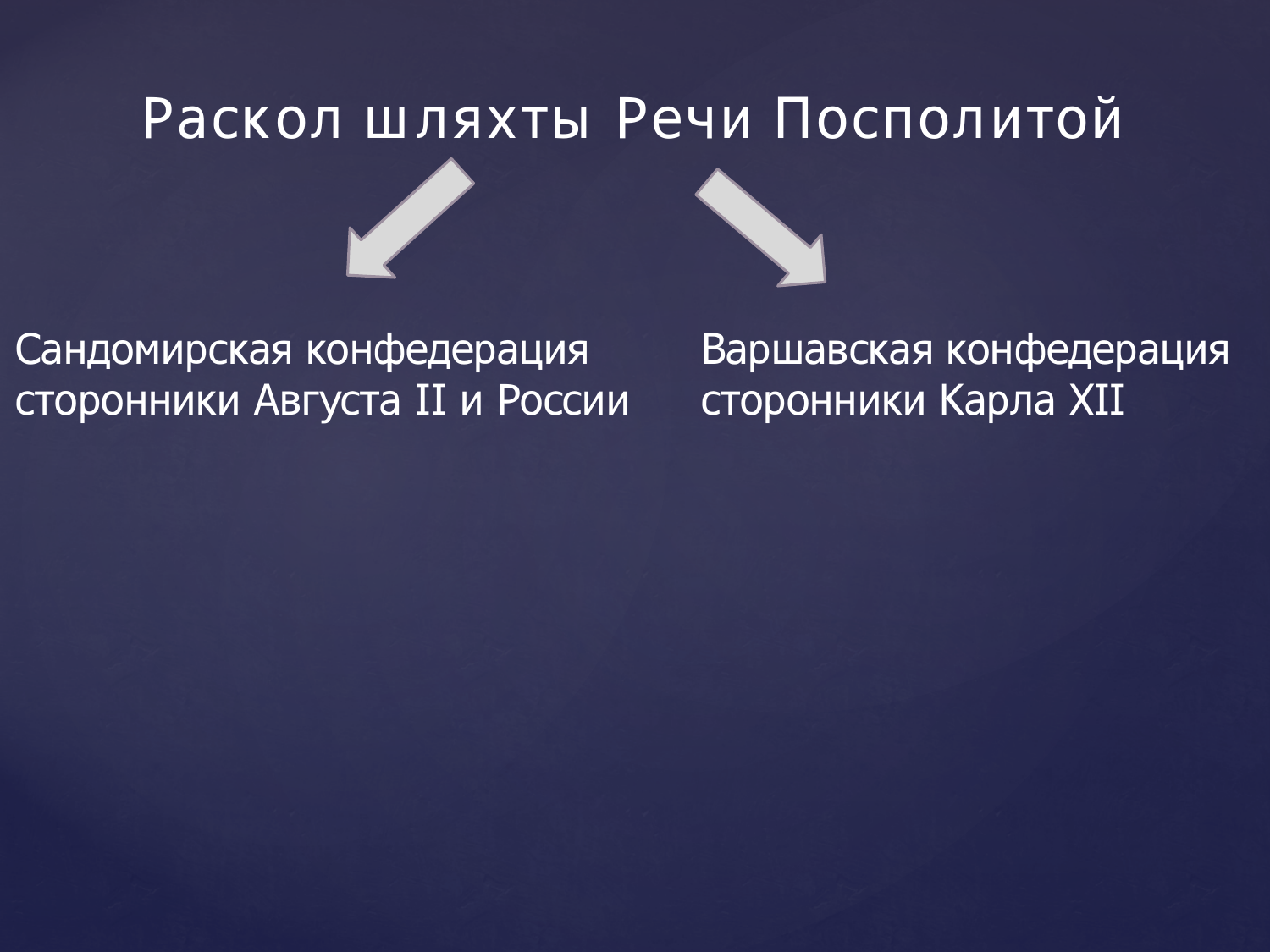

Раскол шляхты Речи Посполитой

Сандомирская конфедерация
сторонники Августа II и России
Варшавская конфедерация
сторонники Карла XII